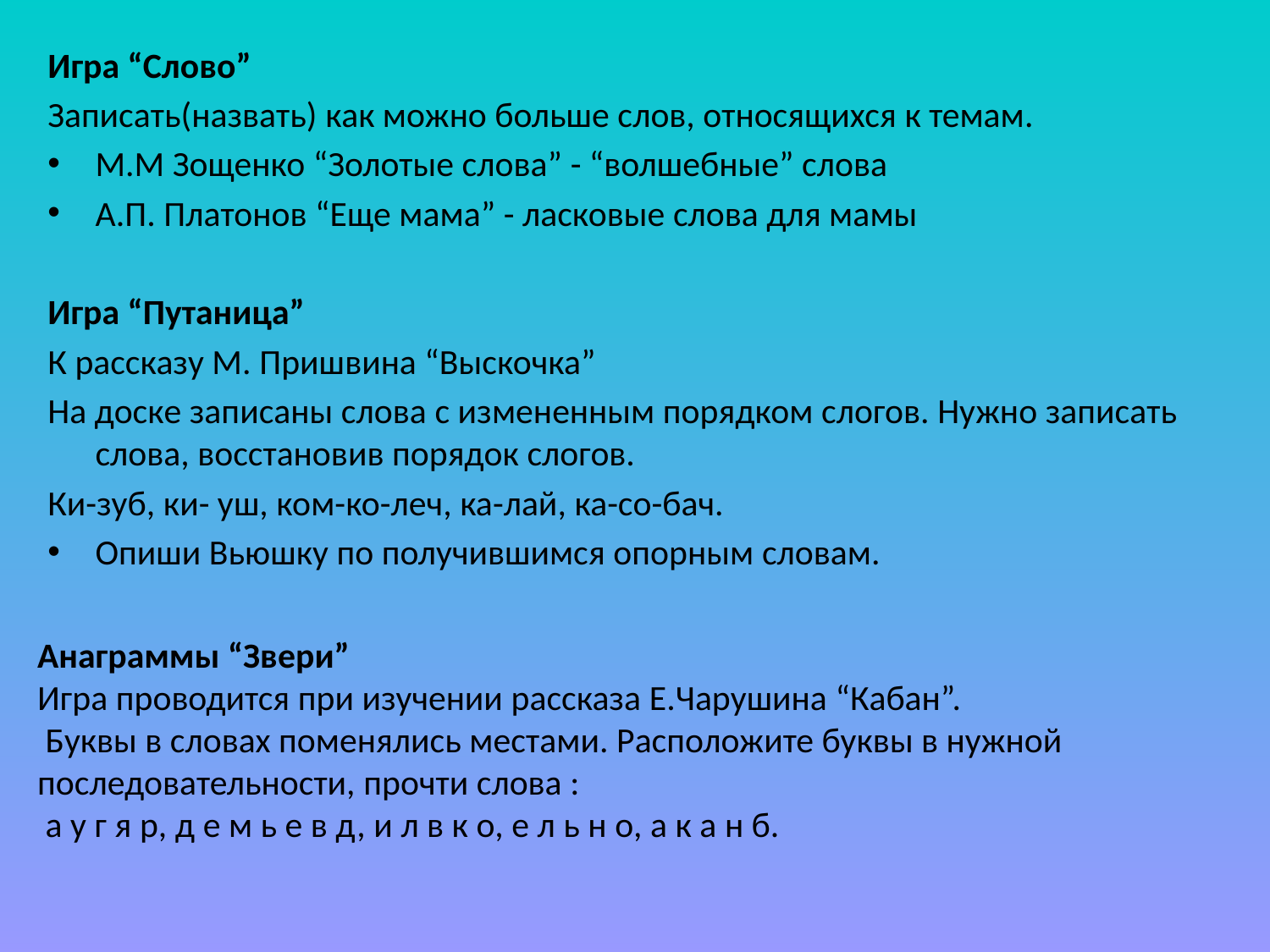

Игра “Слово”
Записать(назвать) как можно больше слов, относящихся к темам.
М.М Зощенко “Золотые слова” - “волшебные” слова
А.П. Платонов “Еще мама” - ласковые слова для мамы

Игра “Путаница”
К рассказу М. Пришвина “Выскочка”
На доске записаны слова с измененным порядком слогов. Нужно записать слова, восстановив порядок слогов.
Ки-зуб, ки- уш, ком-ко-леч, ка-лай, ка-со-бач.
Опиши Вьюшку по получившимся опорным словам.

Анаграммы “Звери”
Игра проводится при изучении рассказа Е.Чарушина “Кабан”.
 Буквы в словах поменялись местами. Расположите буквы в нужной последовательности, прочти слова :
 а у г я р, д е м ь е в д, и л в к о, е л ь н о, а к а н б.